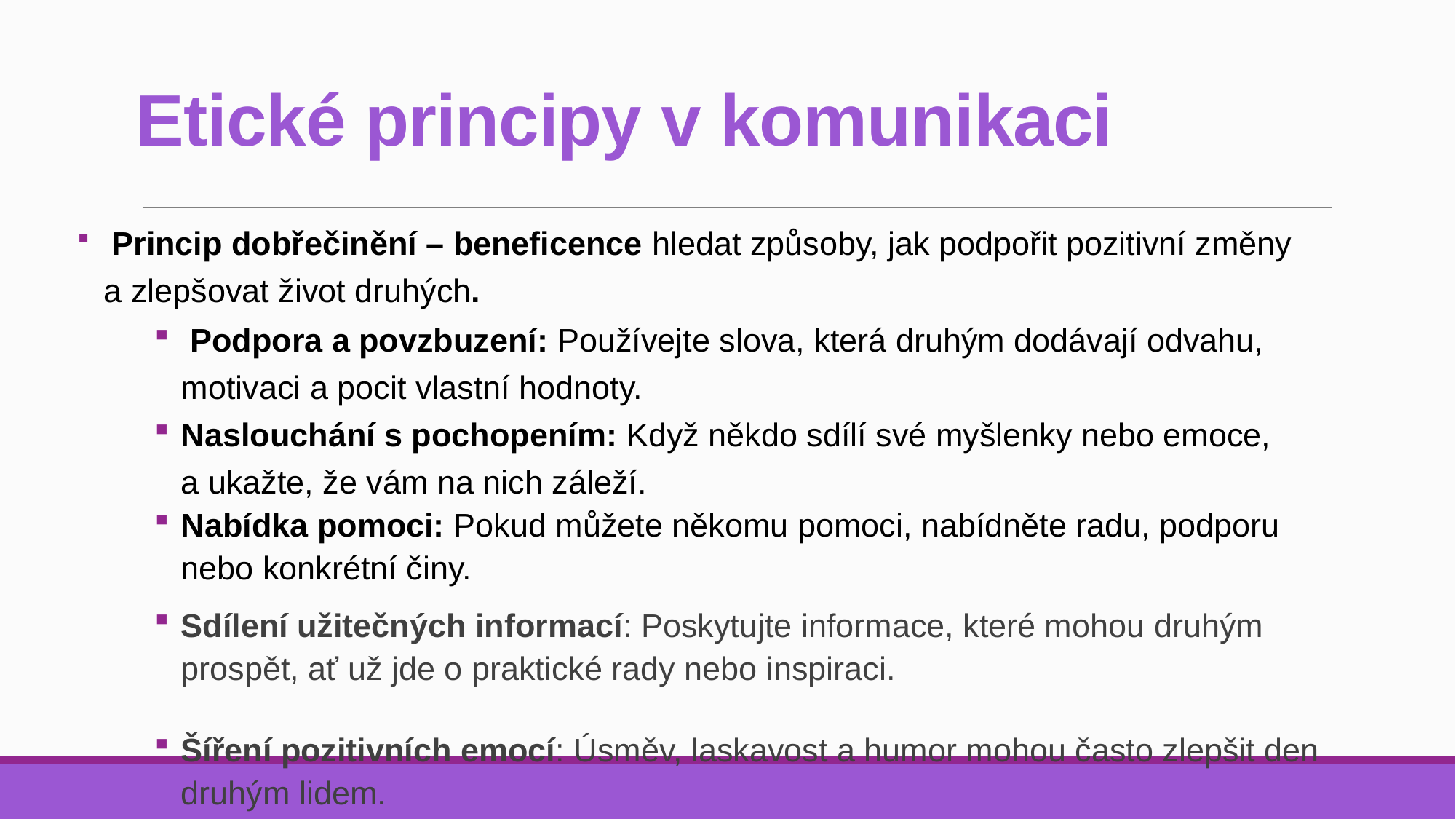

# Etické principy v komunikaci
 Princip dobřečinění – beneficence hledat způsoby, jak podpořit pozitivní změny
a zlepšovat život druhých.
 Podpora a povzbuzení: Používejte slova, která druhým dodávají odvahu,
motivaci a pocit vlastní hodnoty.
Naslouchání s pochopením: Když někdo sdílí své myšlenky nebo emoce,
a ukažte, že vám na nich záleží.
Nabídka pomoci: Pokud můžete někomu pomoci, nabídněte radu, podporu
nebo konkrétní činy.
Sdílení užitečných informací: Poskytujte informace, které mohou druhým
prospět, ať už jde o praktické rady nebo inspiraci.
Šíření pozitivních emocí: Úsměv, laskavost a humor mohou často zlepšit den druhým lidem.